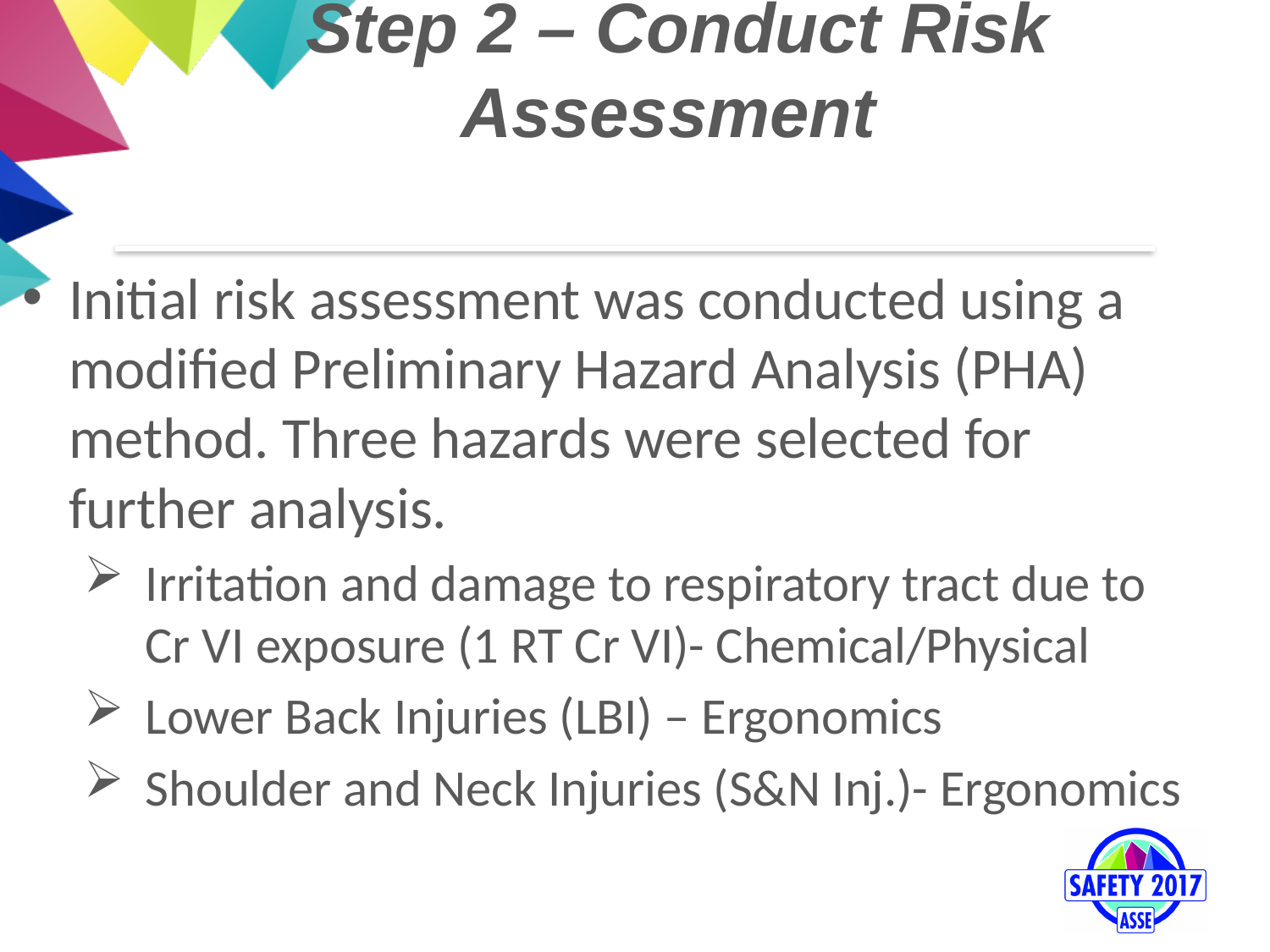

# Step 2 – Conduct Risk Assessment
Initial risk assessment was conducted using a modified Preliminary Hazard Analysis (PHA) method. Three hazards were selected for further analysis.
Irritation and damage to respiratory tract due to Cr VI exposure (1 RT Cr VI)- Chemical/Physical
Lower Back Injuries (LBI) – Ergonomics
Shoulder and Neck Injuries (S&N Inj.)- Ergonomics